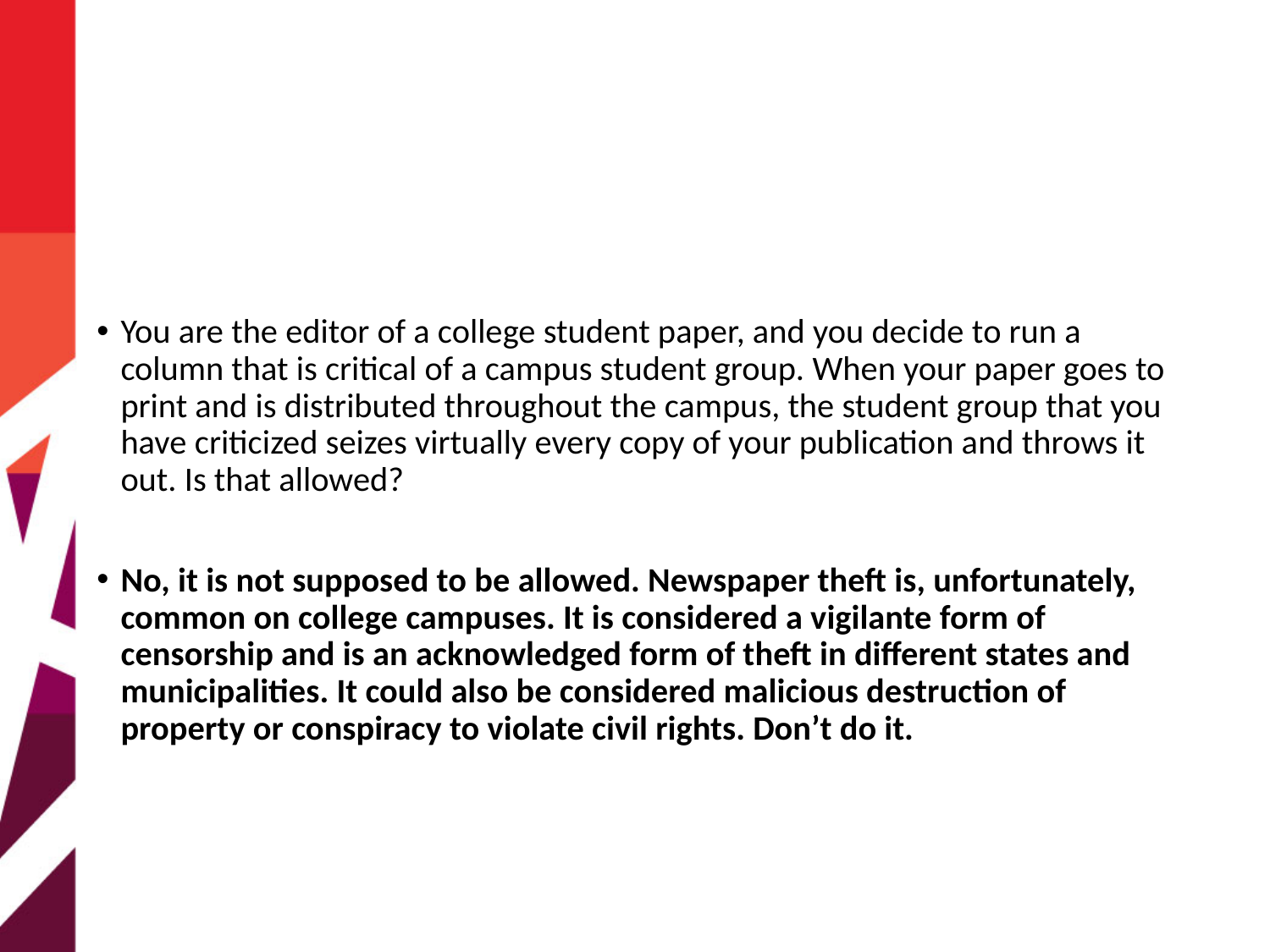

#
You are the editor of a college student paper, and you decide to run a column that is critical of a campus student group. When your paper goes to print and is distributed throughout the campus, the student group that you have criticized seizes virtually every copy of your publication and throws it out. Is that allowed?

No, it is not supposed to be allowed. Newspaper theft is, unfortunately, common on college campuses. It is considered a vigilante form of censorship and is an acknowledged form of theft in different states and municipalities. It could also be considered malicious destruction of property or conspiracy to violate civil rights. Don’t do it.